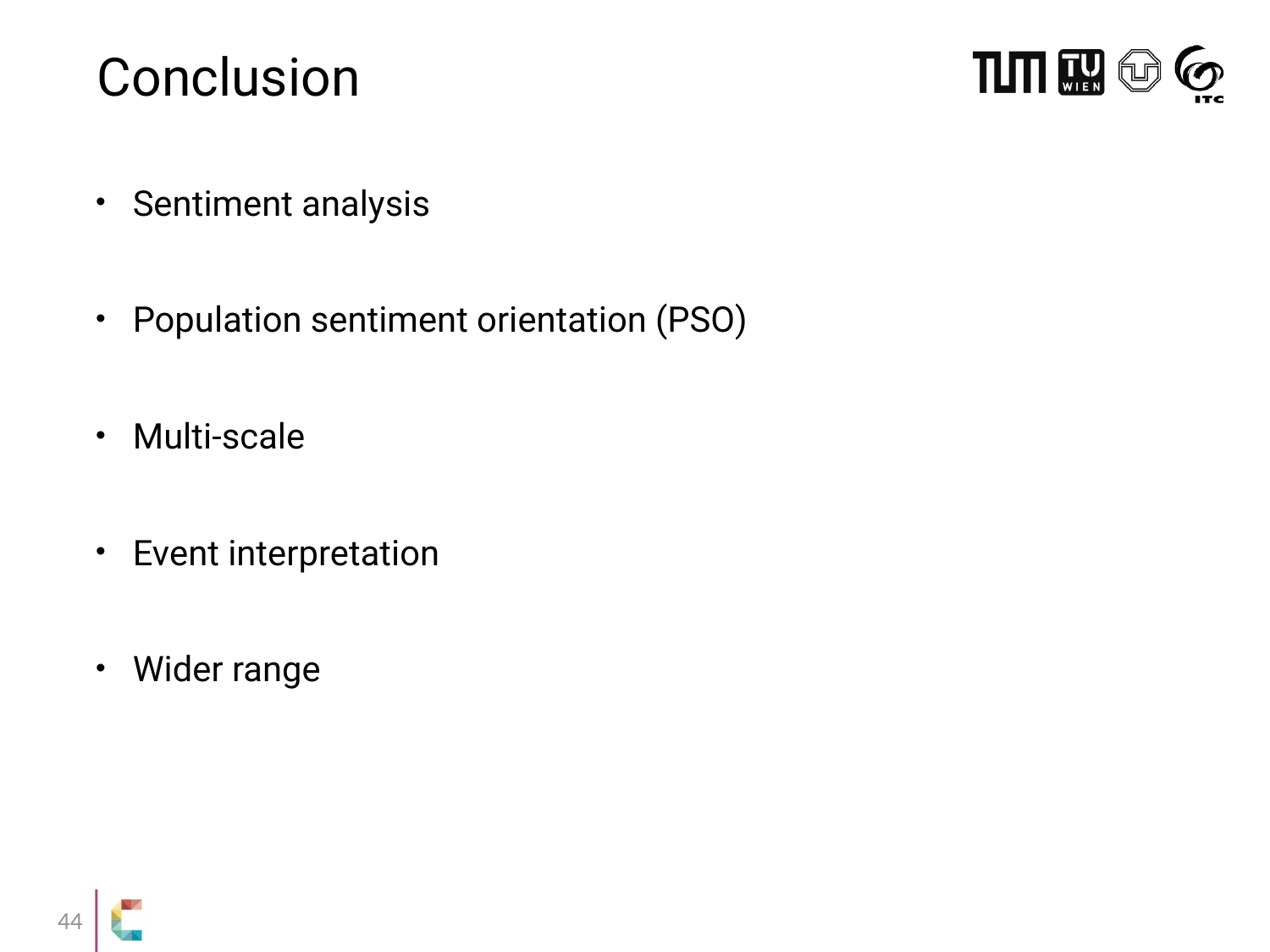

# Conclusion

Sentiment analysis

Population sentiment orientation (PSO)

Multi-scale

Event interpretation

Wider range

44